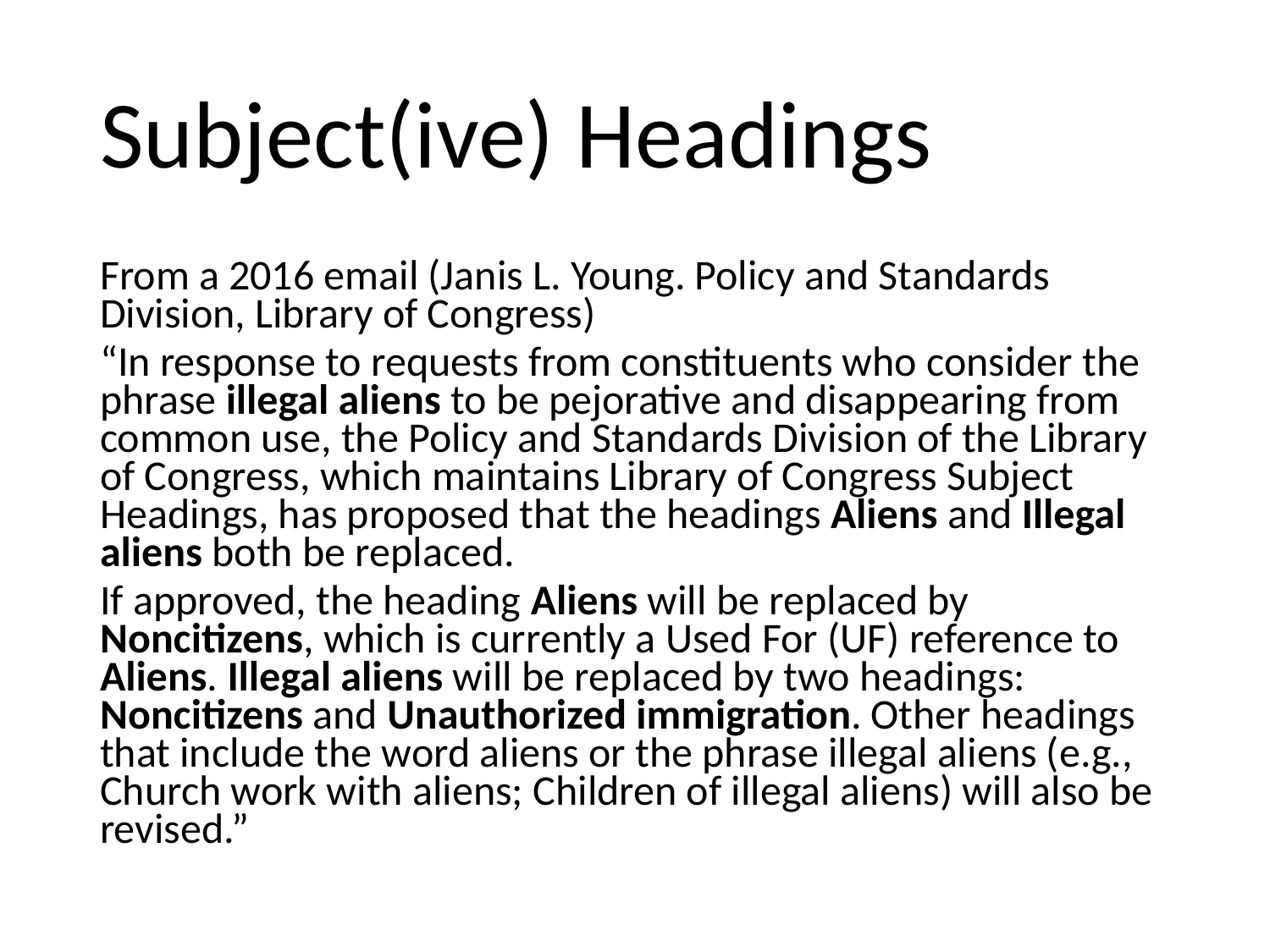

# Subject(ive) Headings
From a 2016 email (Janis L. Young. Policy and Standards Division, Library of Congress)
“In response to requests from constituents who consider the phrase illegal aliens to be pejorative and disappearing from common use, the Policy and Standards Division of the Library of Congress, which maintains Library of Congress Subject Headings, has proposed that the headings Aliens and Illegal aliens both be replaced.
If approved, the heading Aliens will be replaced by Noncitizens, which is currently a Used For (UF) reference to Aliens. Illegal aliens will be replaced by two headings: Noncitizens and Unauthorized immigration. Other headings that include the word aliens or the phrase illegal aliens (e.g., Church work with aliens; Children of illegal aliens) will also be revised.”